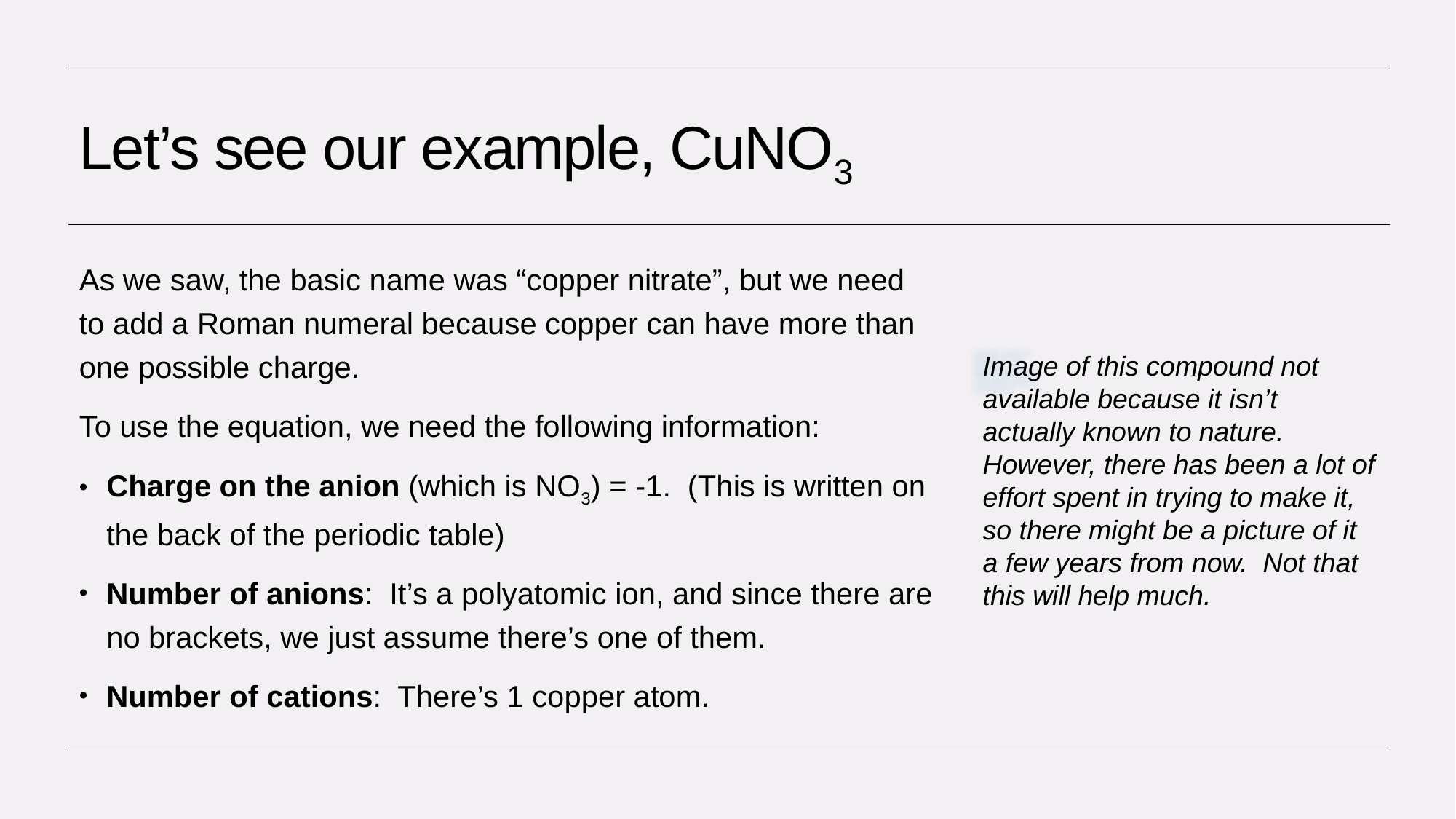

# Let’s see our example, CuNO3
As we saw, the basic name was “copper nitrate”, but we need to add a Roman numeral because copper can have more than one possible charge.
To use the equation, we need the following information:
Charge on the anion (which is NO3) = -1.  (This is written on the back of the periodic table)
Number of anions:  It’s a polyatomic ion, and since there are no brackets, we just assume there’s one of them.
Number of cations:  There’s 1 copper atom.
Image of this compound not available because it isn’t actually known to nature.  However, there has been a lot of effort spent in trying to make it, so there might be a picture of it a few years from now.  Not that this will help much.